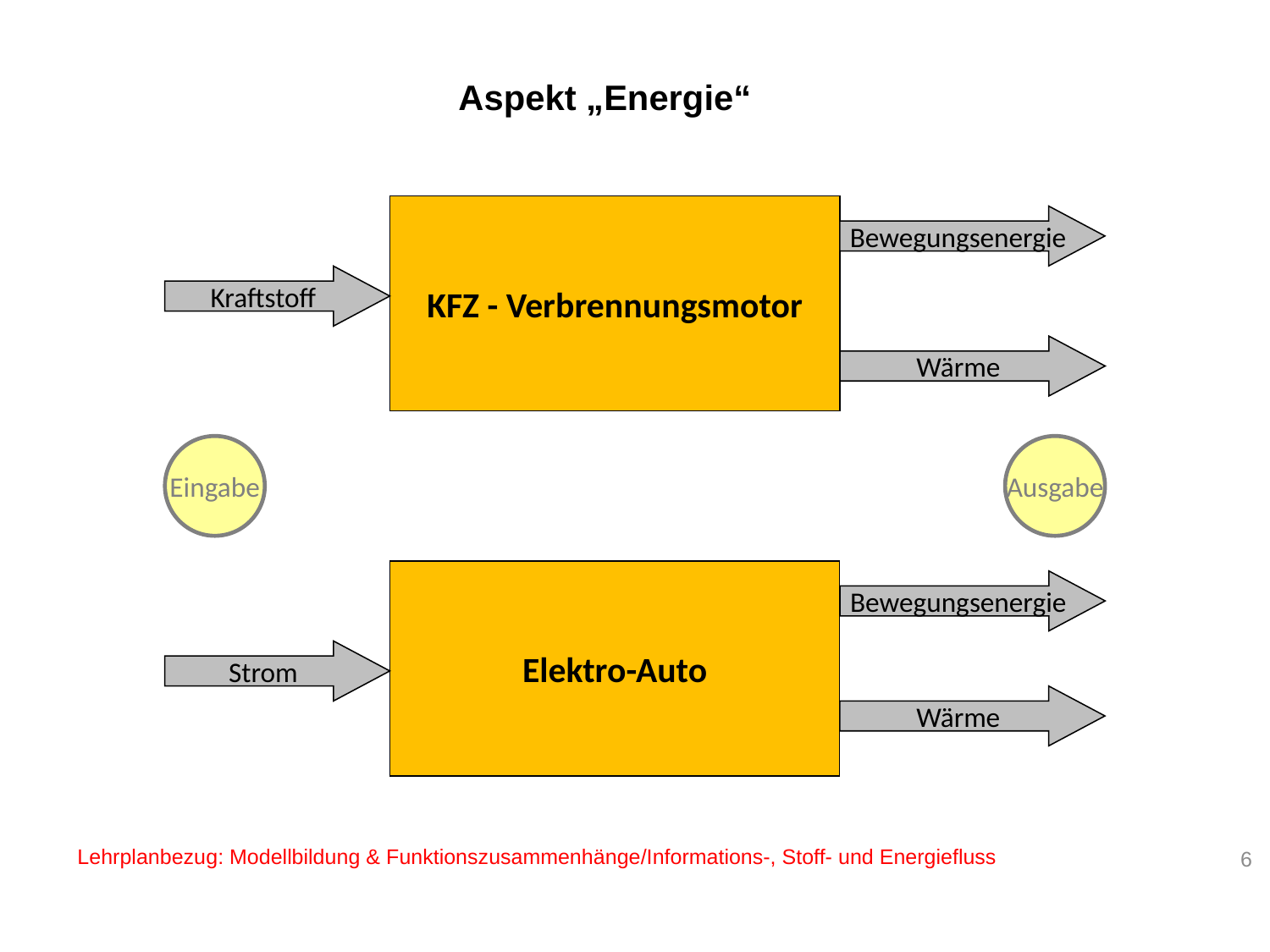

# Aspekt „Energie“
KFZ - Verbrennungsmotor
Bewegungsenergie
Kraftstoff
Wärme
Eingabe
Ausgabe
Elektro-Auto
Bewegungsenergie
Strom
Wärme
6
Lehrplanbezug: Modellbildung & Funktionszusammenhänge/Informations-, Stoff- und Energiefluss